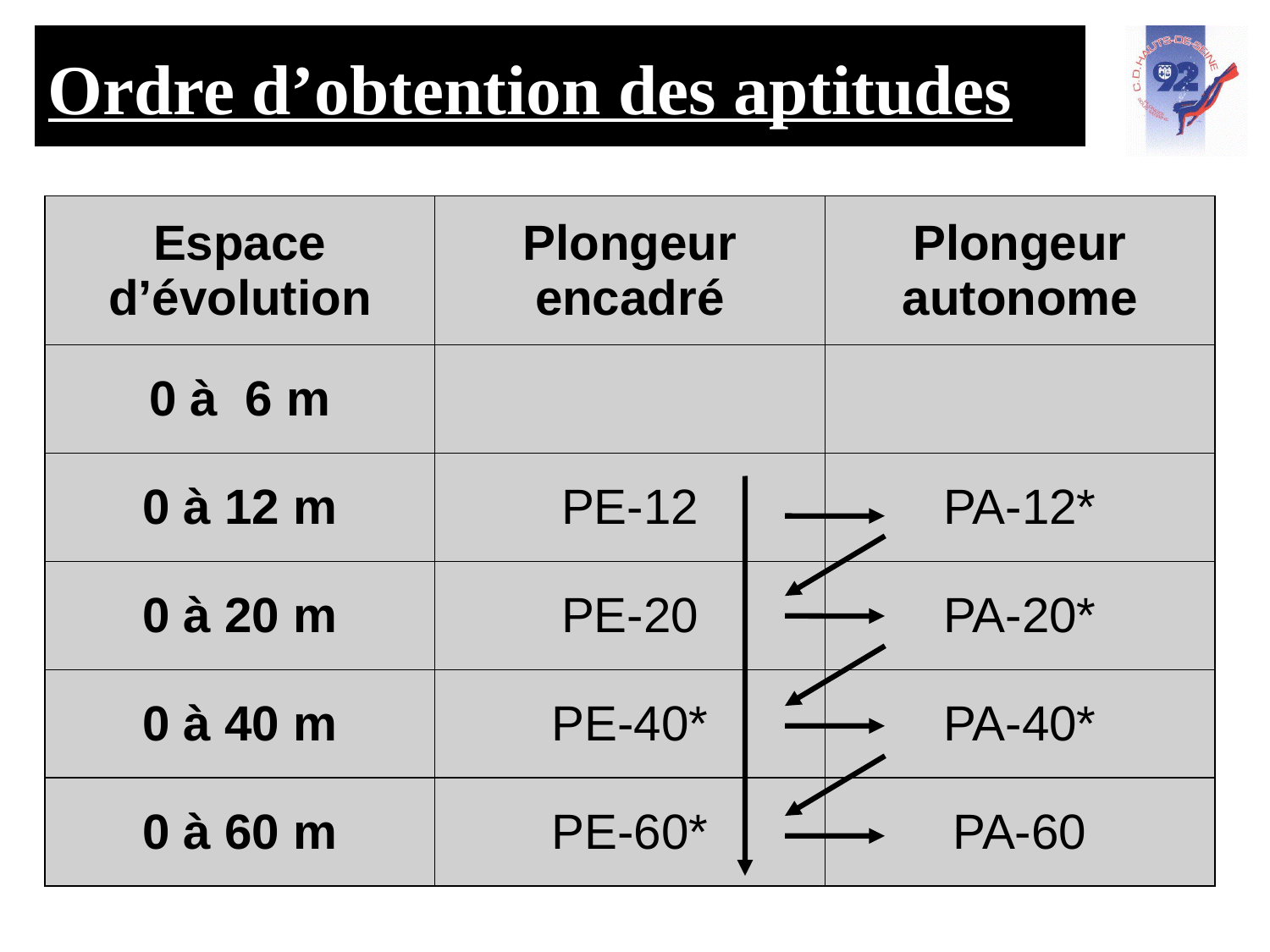

# Ordre d’obtention des aptitudes
| Espace d’évolution | Plongeur encadré | Plongeur autonome |
| --- | --- | --- |
| 0 à 6 m |  |  |
| 0 à 12 m | PE-12 | PA-12\* |
| 0 à 20 m | PE-20 | PA-20\* |
| 0 à 40 m | PE-40\* | PA-40\* |
| 0 à 60 m | PE-60\* | PA-60 |